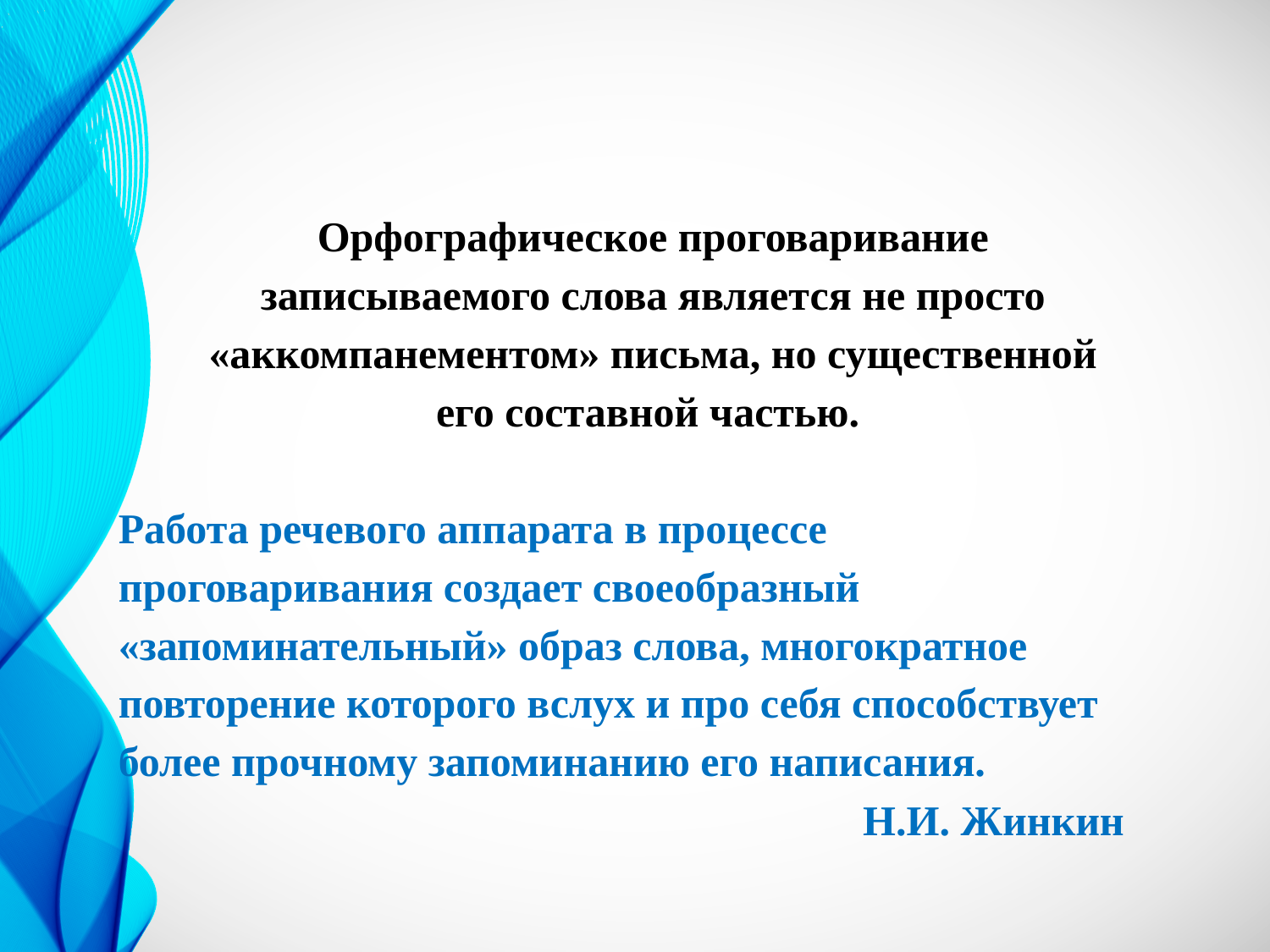

Орфографическое проговаривание записываемого слова является не просто «аккомпанементом» письма, но существенной его составной частью.

Работа речевого аппарата в процессе проговаривания создает своеобразный «запоминательный» образ слова, многократное повторение которого вслух и про себя способствует более прочному запоминанию его написания.
Н.И. Жинкин